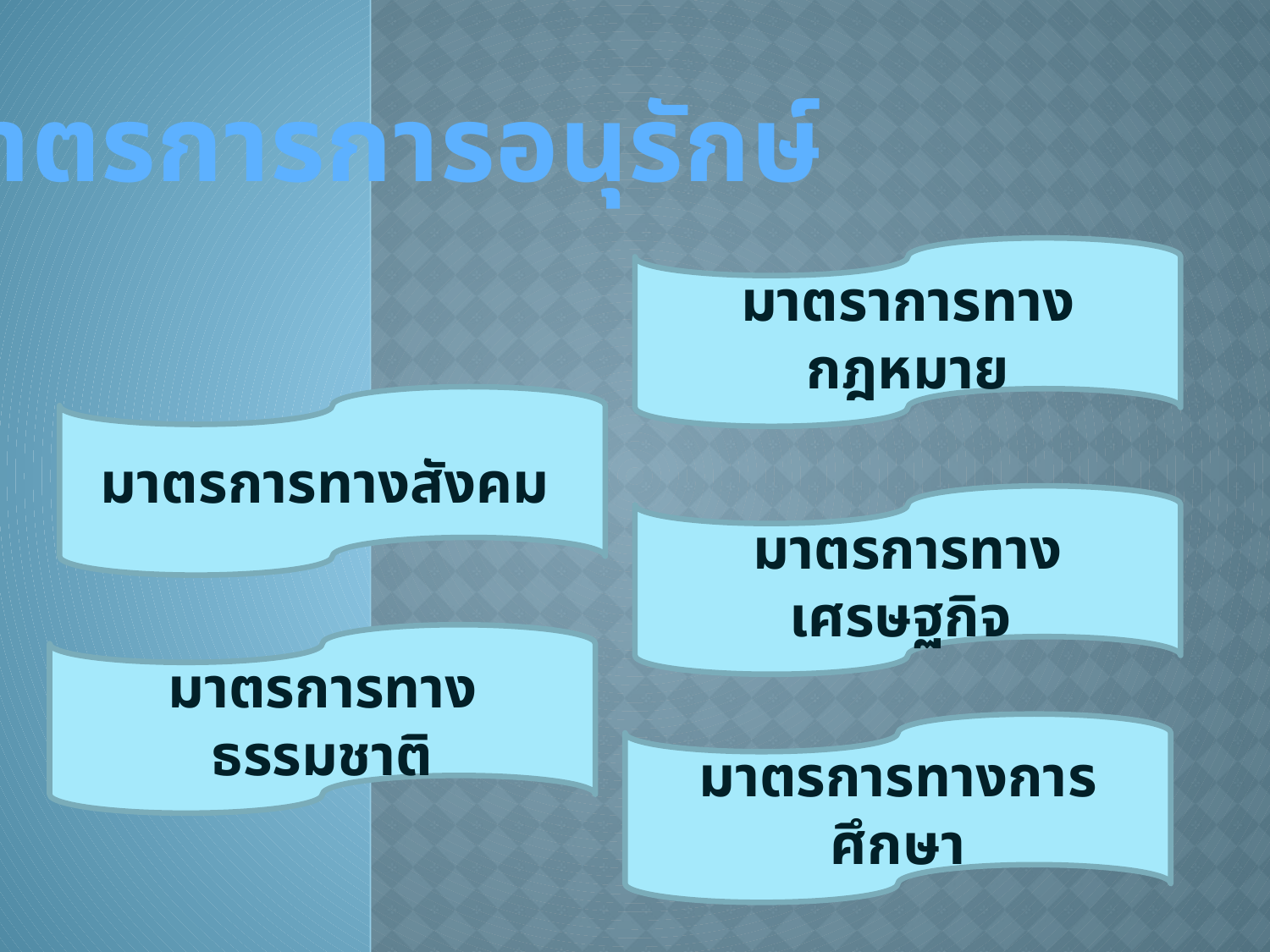

มาตรการการอนุรักษ์
มาตราการทางกฎหมาย
มาตรการทางสังคม
มาตรการทางเศรษฐกิจ
มาตรการทางธรรมชาติ
มาตรการทางการศึกษา